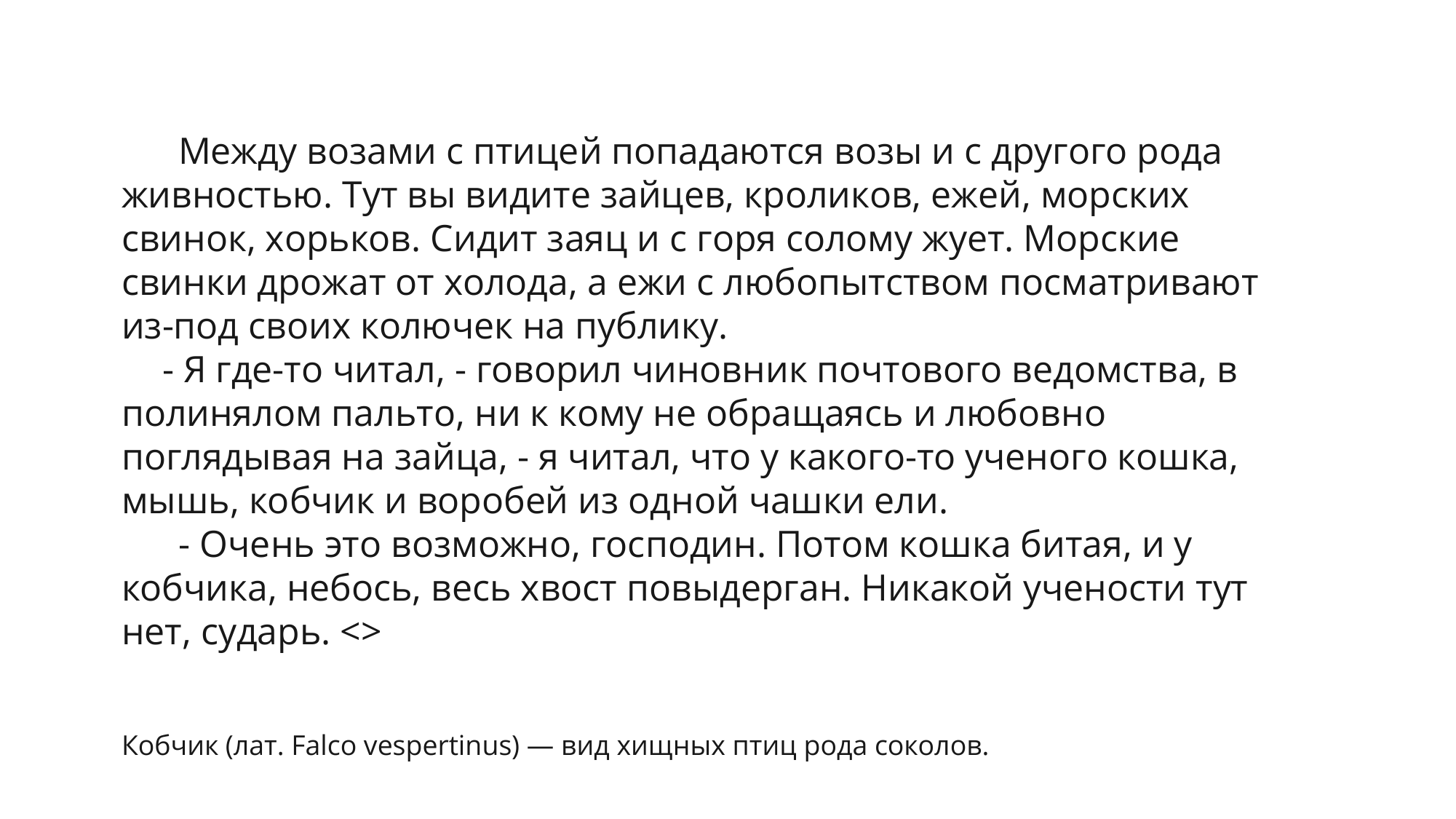

Между возами с птицей попадаются возы и с другого рода живностью. Тут вы видите зайцев, кроликов, ежей, морских свинок, хорьков. Сидит заяц и с горя солому жует. Морские свинки дрожат от холода, а ежи с любопытством посматривают из-под своих колючек на публику.
     - Я где-то читал, - говорил чиновник почтового ведомства, в полинялом пальто, ни к кому не обращаясь и любовно поглядывая на зайца, - я читал, что у какого-то ученого кошка, мышь, кобчик и воробей из одной чашки ели.
       - Очень это возможно, господин. Потом кошка битая, и у кобчика, небось, весь хвост повыдерган. Никакой учености тут нет, сударь. <>

Кобчик (лат. Falco vespertinus) — вид хищных птиц рода соколов.